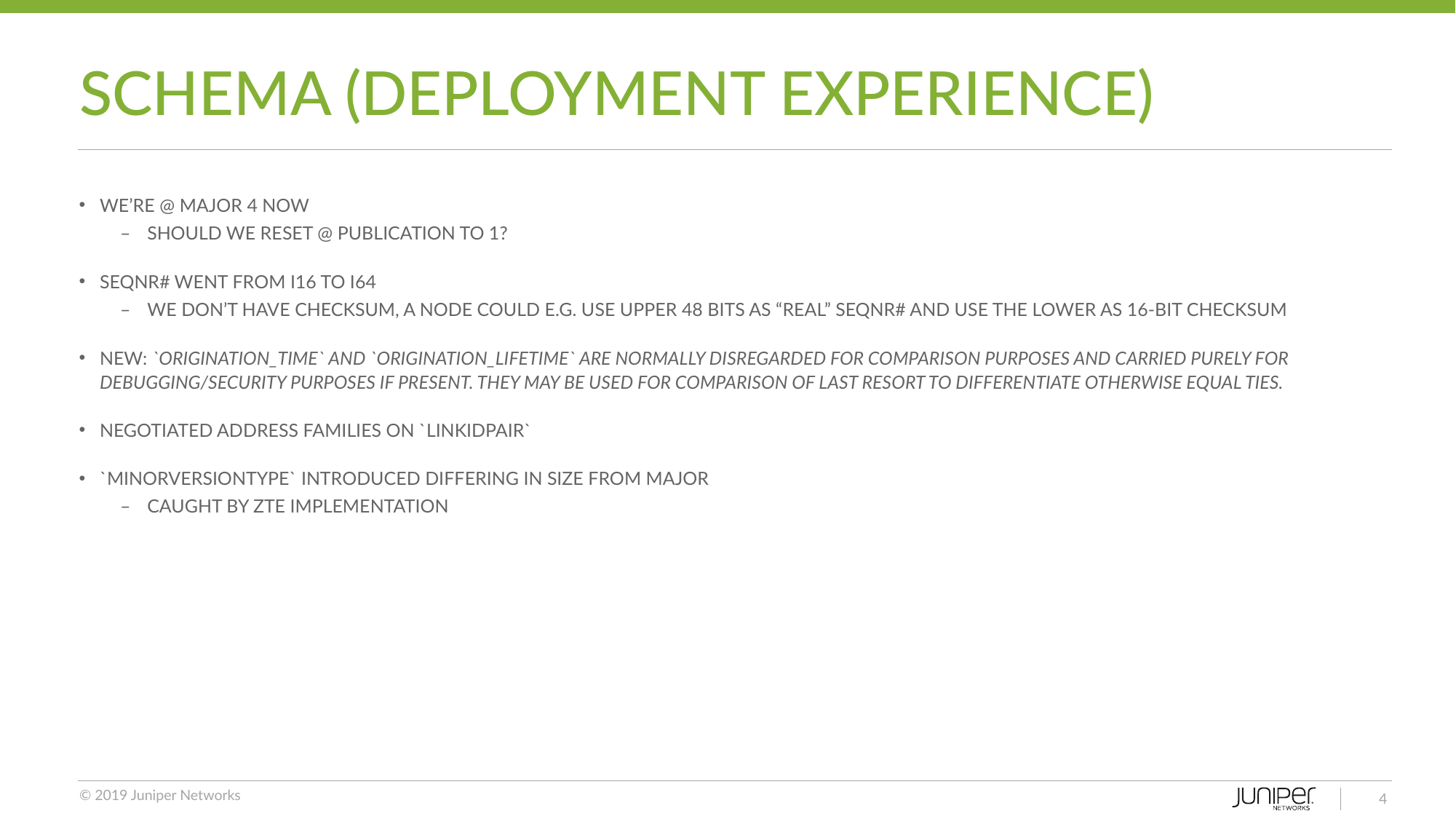

# Schema (Deployment Experience)
We’re @ Major 4 Now
Should We Reset @ Publication to 1?
SeqNr# Went from i16 to i64
We Don’t Have Checksum, A Node Could E.g. Use Upper 48 Bits as “Real” SeqNr# And Use the Lower as 16-Bit CheckSum
New: `origination_time` and `origination_lifetime` are normally disregarded for comparison purposes and carried purely for debugging/security purposes if present. They MAY be used for comparison of last resort to differentiate otherwise equal ties.
Negotiated Address Families on `LinkIDPair`
`MinorVersionType` Introduced Differing In Size From Major
Caught by ZTE Implementation

4